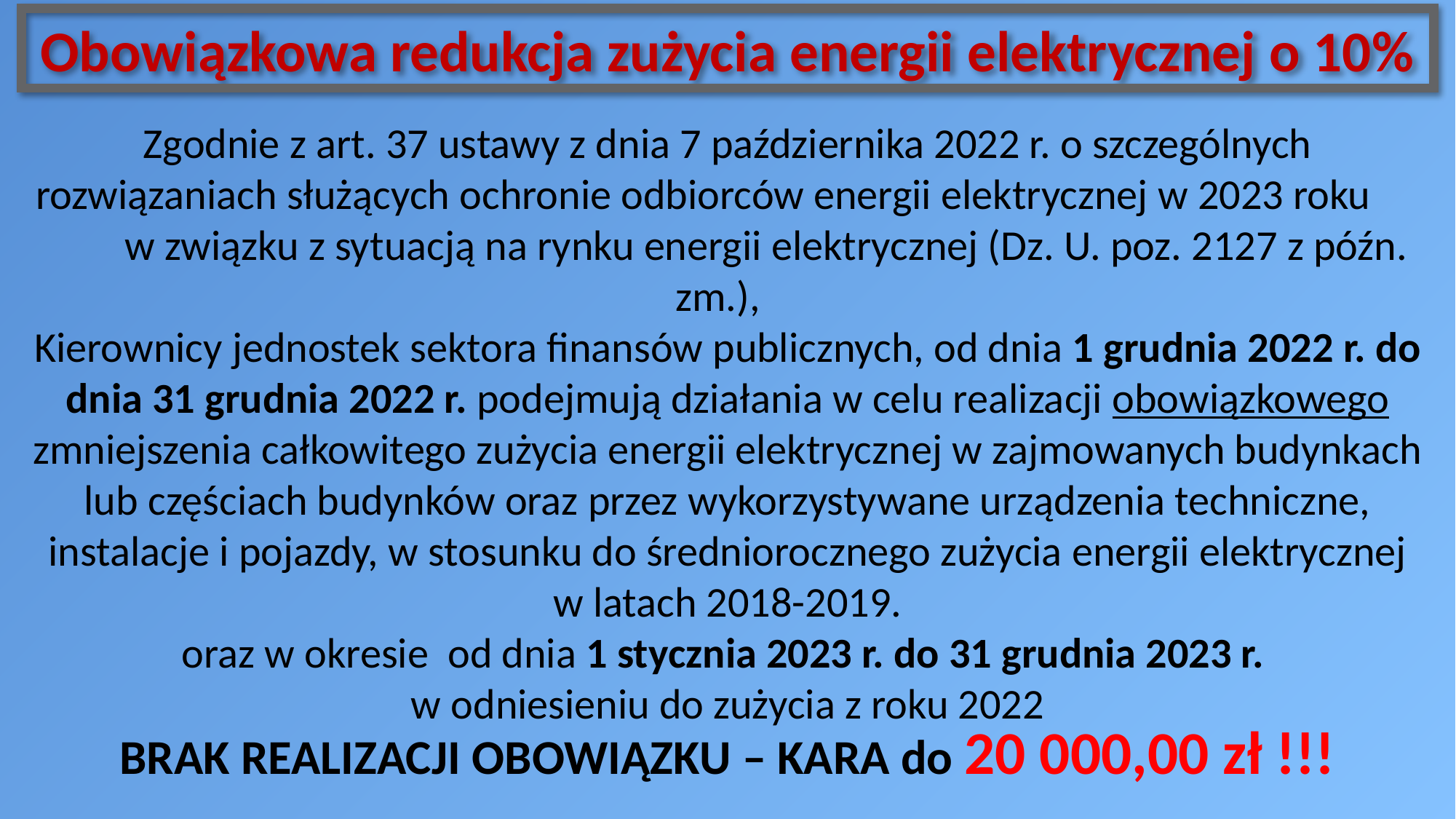

Obowiązkowa redukcja zużycia energii elektrycznej o 10%
Zgodnie z art. 37 ustawy z dnia 7 października 2022 r. o szczególnych rozwiązaniach służących ochronie odbiorców energii elektrycznej w 2023 roku              w związku z sytuacją na rynku energii elektrycznej (Dz. U. poz. 2127 z późn. zm.),
Kierownicy jednostek sektora finansów publicznych, od dnia 1 grudnia 2022 r. do dnia 31 grudnia 2022 r. podejmują działania w celu realizacji obowiązkowego zmniejszenia całkowitego zużycia energii elektrycznej w zajmowanych budynkach lub częściach budynków oraz przez wykorzystywane urządzenia techniczne, instalacje i pojazdy, w stosunku do średniorocznego zużycia energii elektrycznej w latach 2018-2019.
oraz w okresie  od dnia 1 stycznia 2023 r. do 31 grudnia 2023 r.
w odniesieniu do zużycia z roku 2022
BRAK REALIZACJI OBOWIĄZKU – KARA do 20 000,00 zł !!!